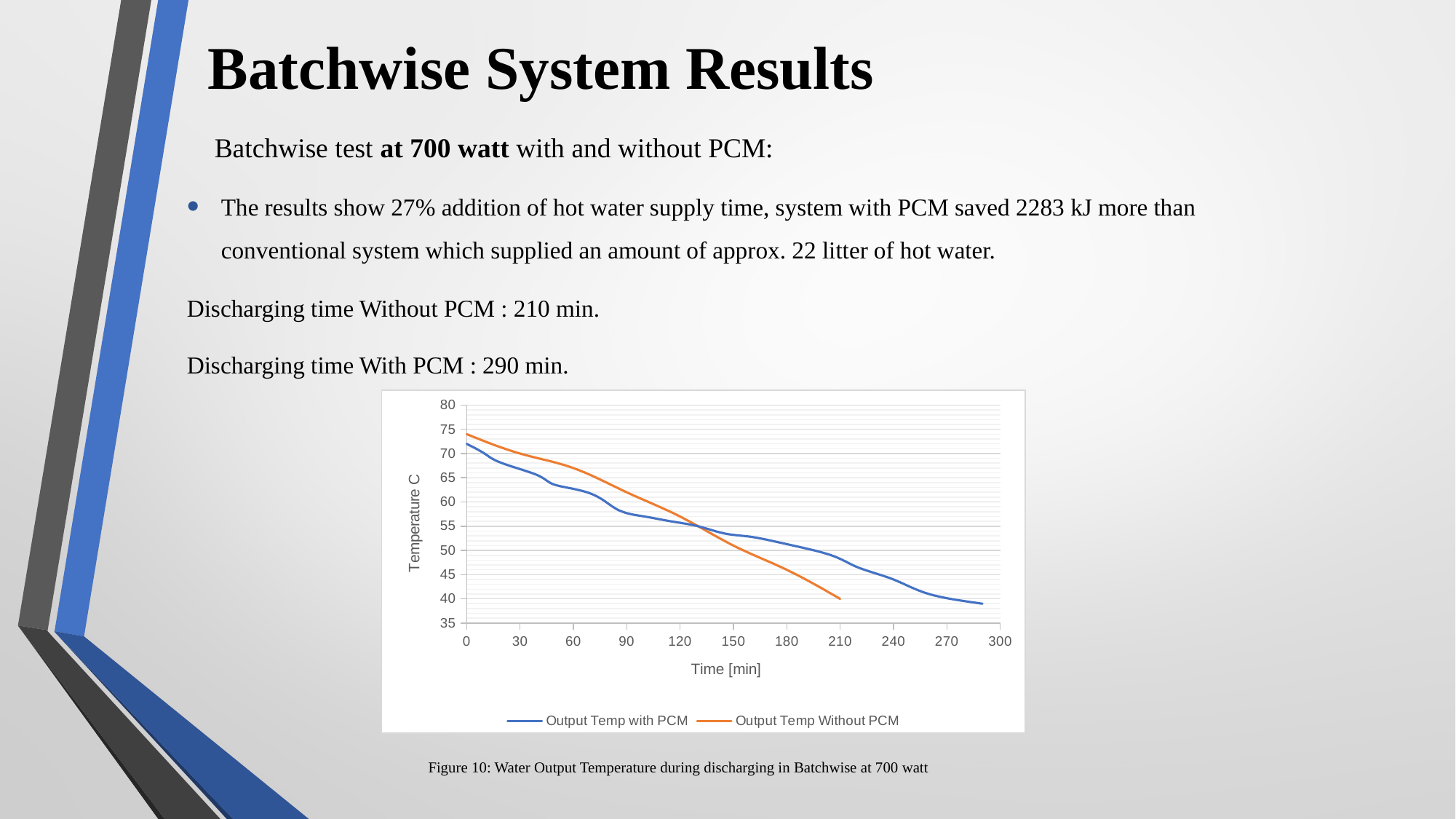

# Batchwise System Results
    Batchwise test at 700 watt with and without PCM:
The results show 27% addition of hot water supply time, system with PCM saved 2283 kJ more than conventional system which supplied an amount of approx. 22 litter of hot water.
Discharging time Without PCM : 210 min.
Discharging time With PCM : 290 min.

### Chart

| Category |  |  |
|---|---|---|
Figure 10: Water Output Temperature during discharging in Batchwise at 700 watt